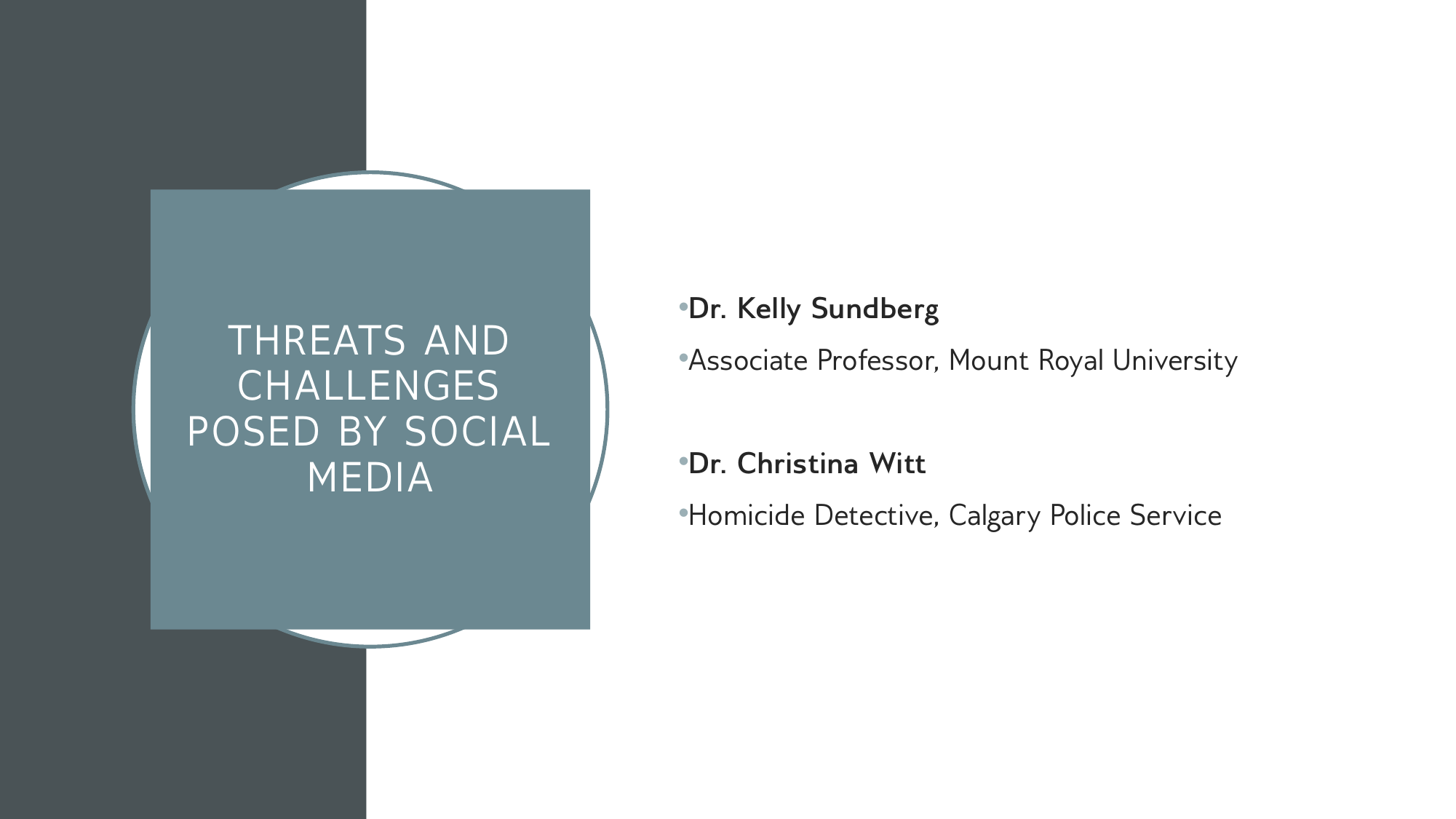

Dr. Kelly Sundberg
Associate Professor, Mount Royal University

Dr. Christina Witt
Homicide Detective, Calgary Police Service

# Threats and Challenges Posed By Social Media